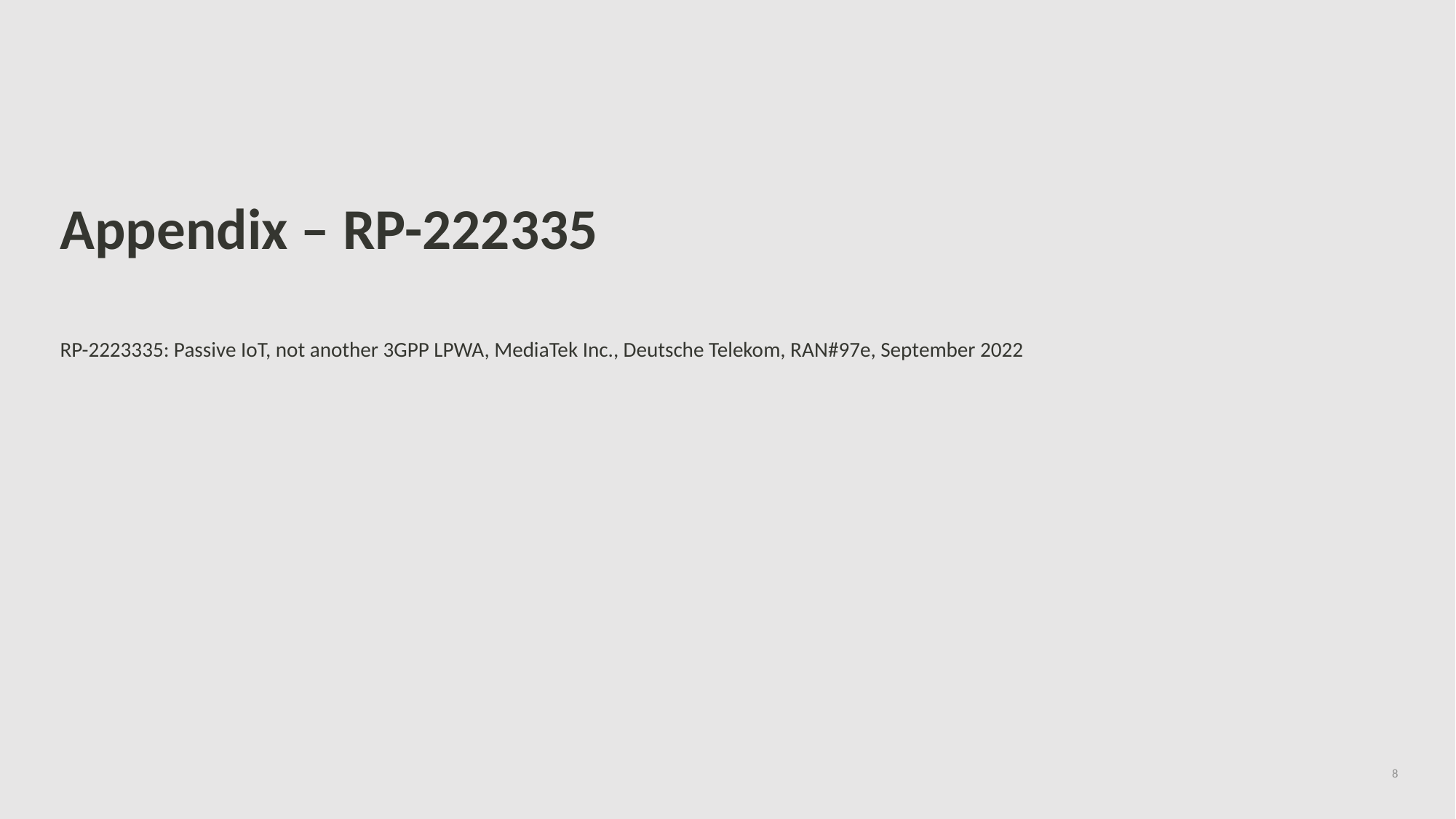

# Appendix – RP-222335
RP-2223335: Passive IoT, not another 3GPP LPWA, MediaTek Inc., Deutsche Telekom, RAN#97e, September 2022

8